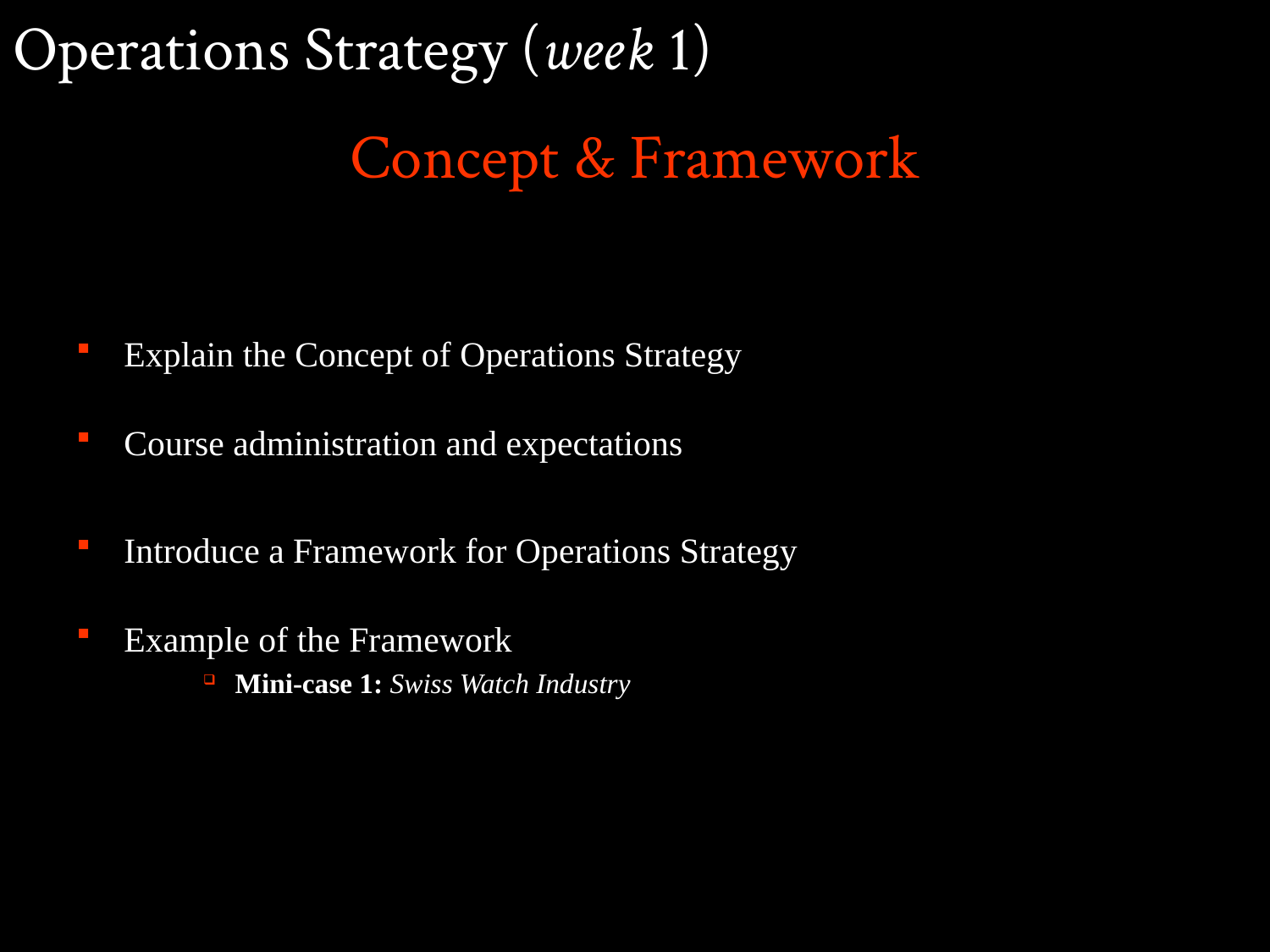

Operations Strategy (week 1)
Concept & Framework
Explain the Concept of Operations Strategy

Course administration and expectations

Introduce a Framework for Operations Strategy

Example of the Framework
Mini-case 1: Swiss Watch Industry